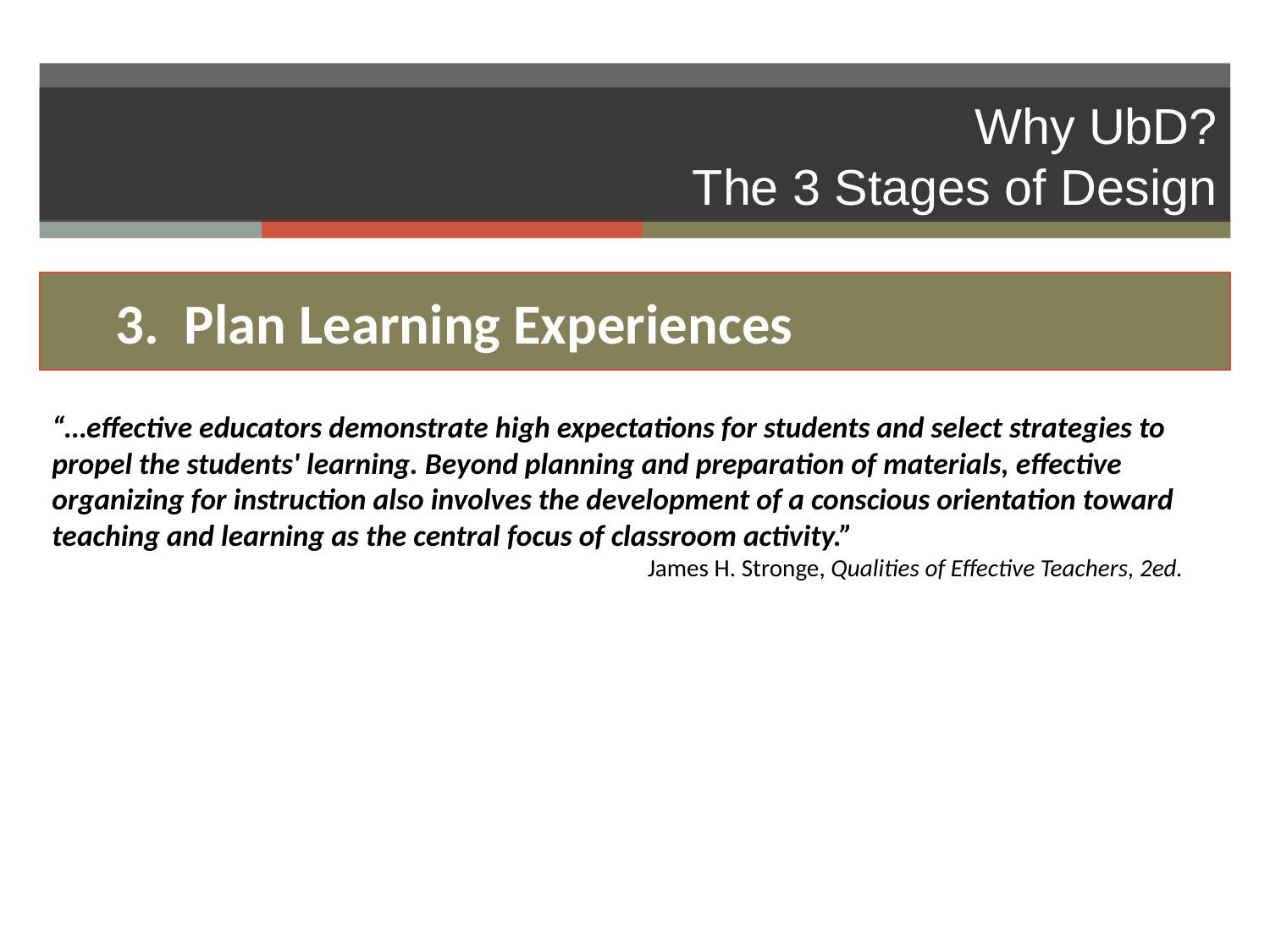

# Why UbD? The 3 Stages of Design
3.  Plan Learning Experiences
“…effective educators demonstrate high expectations for students and select strategies to propel the students' learning. Beyond planning and preparation of materials, effective organizing for instruction also involves the development of a conscious orientation toward teaching and learning as the central focus of classroom activity.”
James H. Stronge, Qualities of Effective Teachers, 2ed.